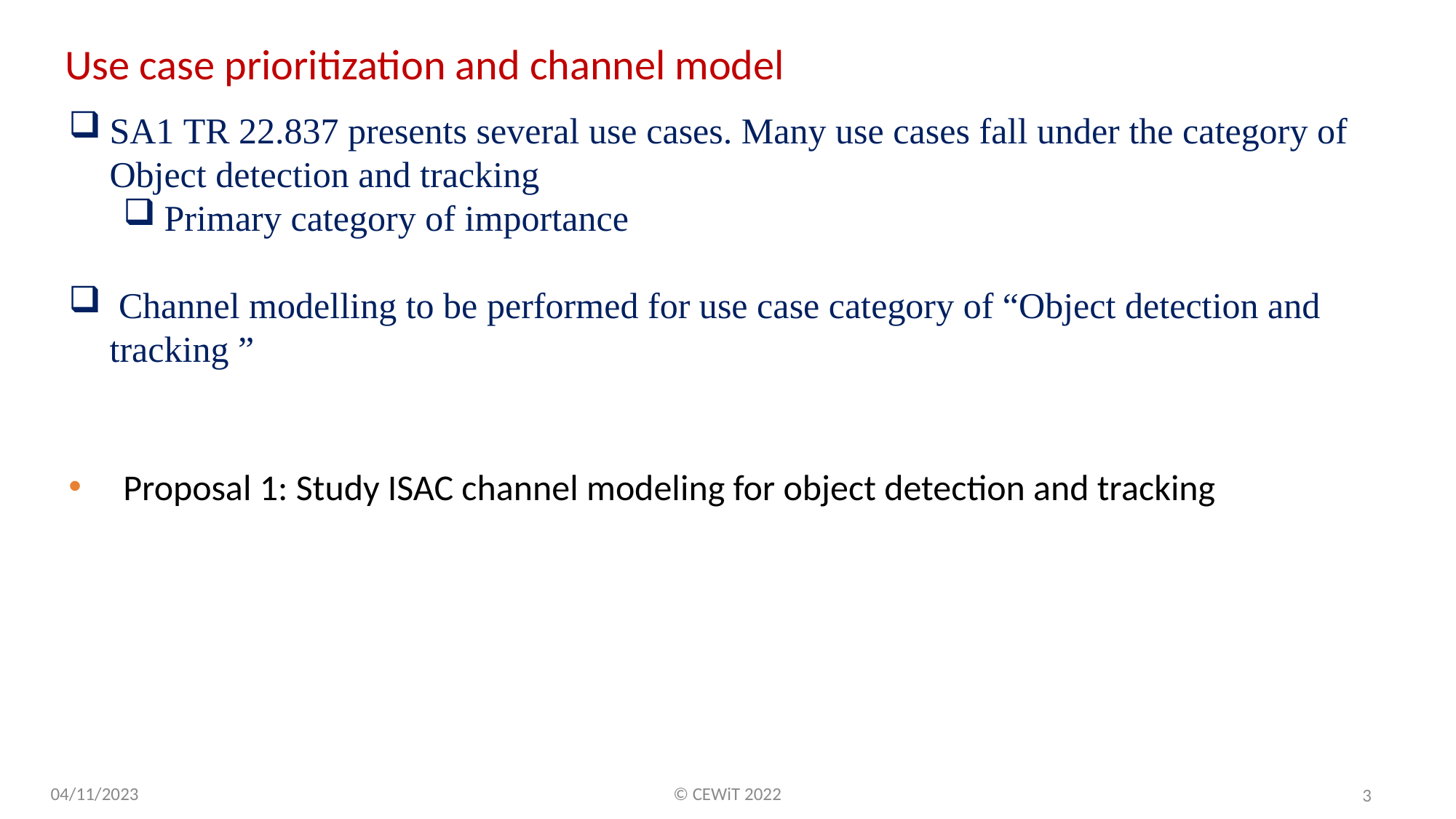

Use case prioritization and channel model
SA1 TR 22.837 presents several use cases. Many use cases fall under the category of Object detection and tracking
Primary category of importance

 Channel modelling to be performed for use case category of “Object detection and tracking ”

Proposal 1: Study ISAC channel modeling for object detection and tracking

04/11/2023
© CEWiT 2022
3